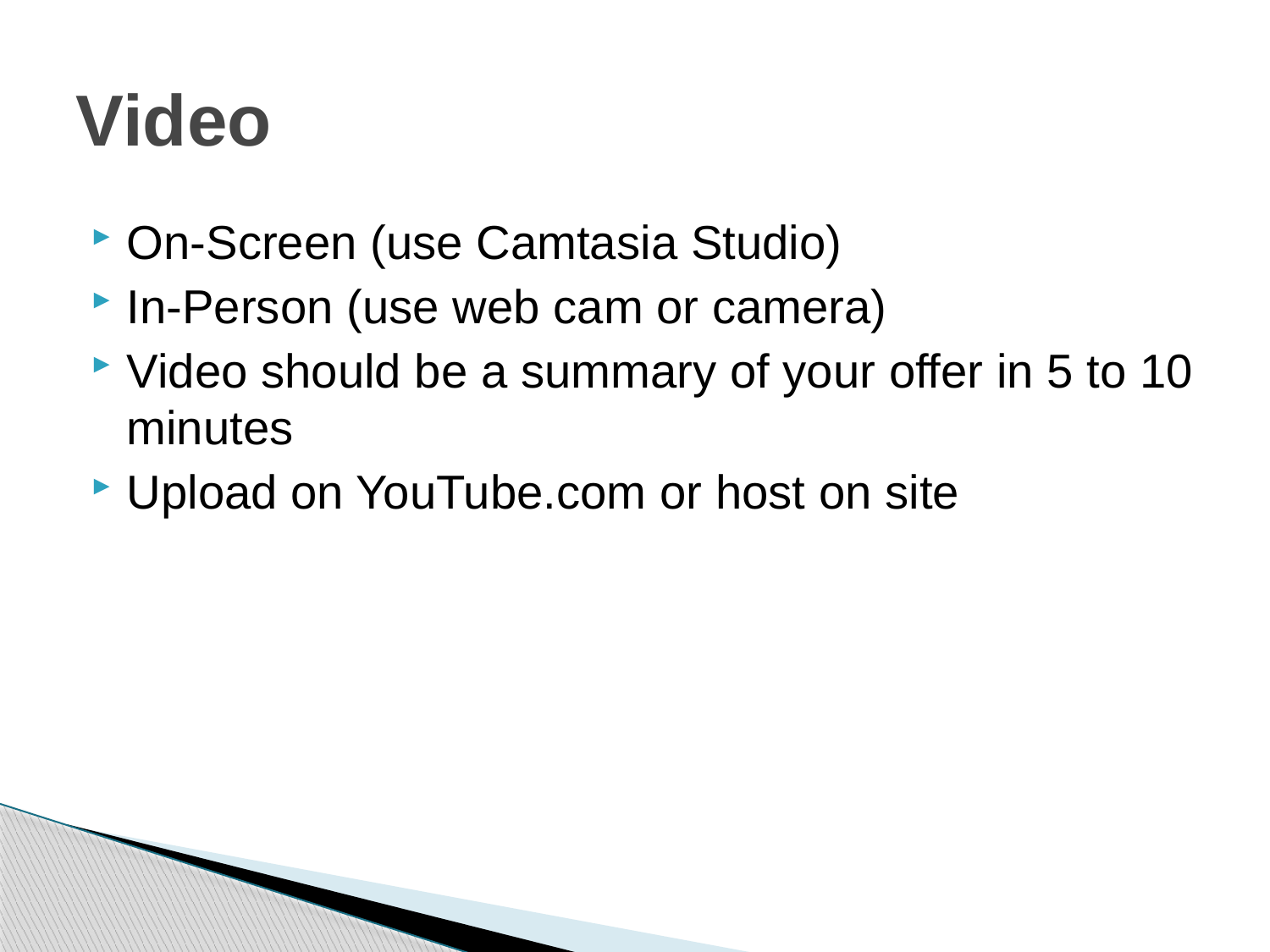

# Video
On-Screen (use Camtasia Studio)
In-Person (use web cam or camera)
Video should be a summary of your offer in 5 to 10 minutes
Upload on YouTube.com or host on site